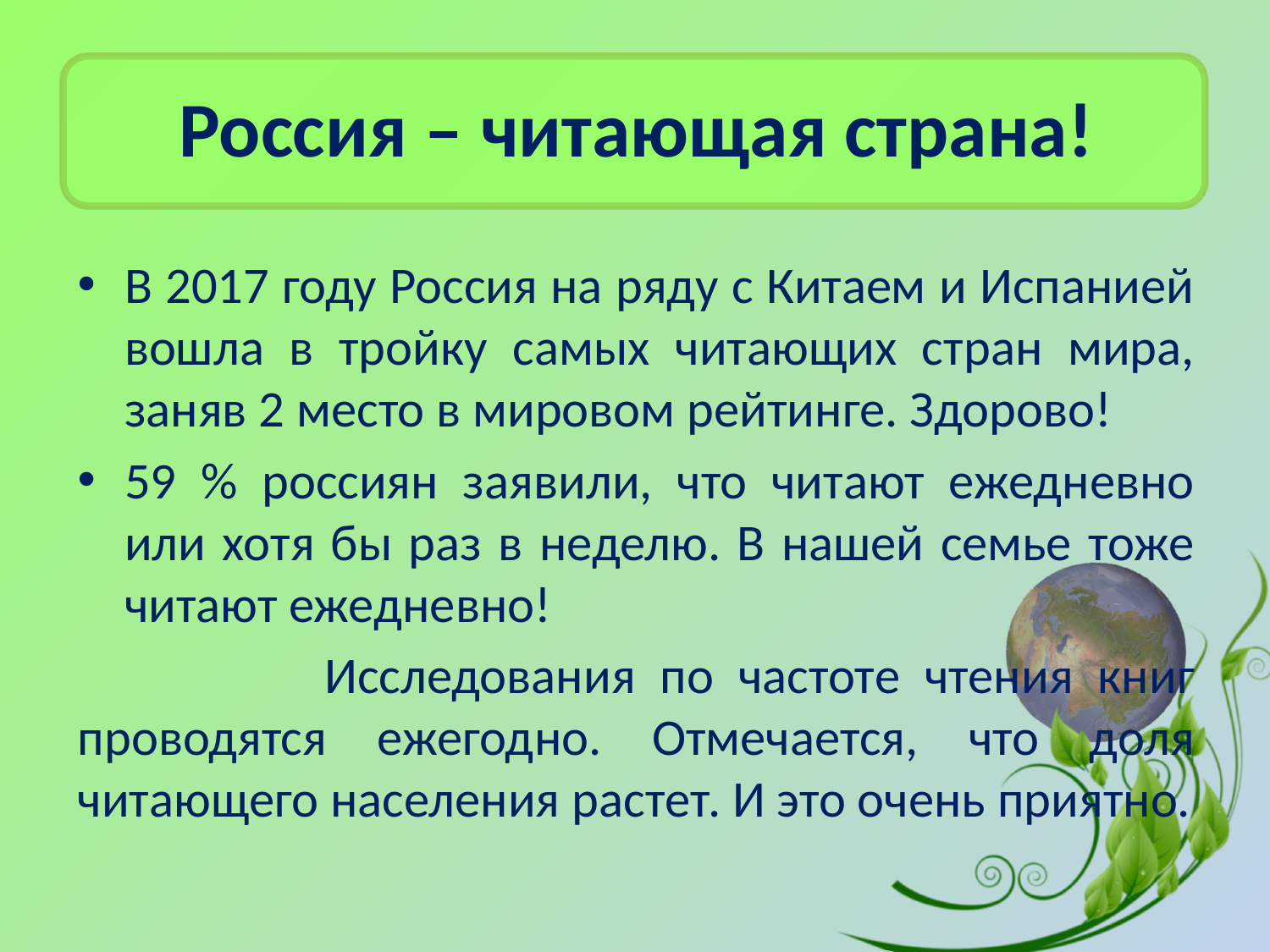

# Россия – читающая страна!
В 2017 году Россия на ряду с Китаем и Испанией вошла в тройку самых читающих стран мира, заняв 2 место в мировом рейтинге. Здорово!
59 % россиян заявили, что читают ежедневно или хотя бы раз в неделю. В нашей семье тоже читают ежедневно!
          Исследования по частоте чтения книг проводятся ежегодно. Отмечается, что доля читающего населения растет. И это очень приятно.